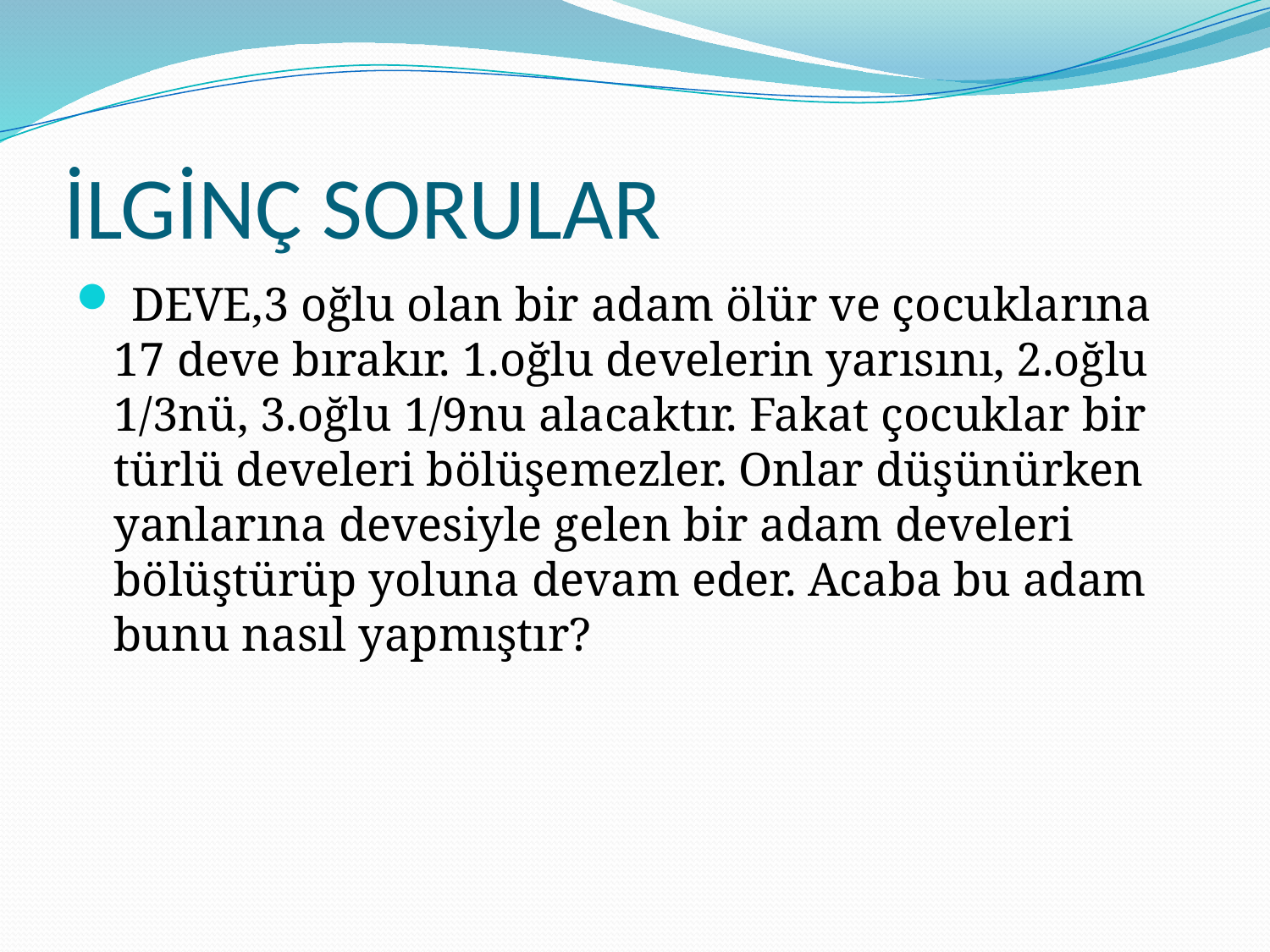

# İLGİNÇ SORULAR
 DEVE,3 oğlu olan bir adam ölür ve çocuklarına 17 deve bırakır. 1.oğlu develerin yarısını, 2.oğlu 1/3nü, 3.oğlu 1/9nu alacaktır. Fakat çocuklar bir türlü develeri bölüşemezler. Onlar düşünürken yanlarına devesiyle gelen bir adam develeri bölüştürüp yoluna devam eder. Acaba bu adam bunu nasıl yapmıştır?